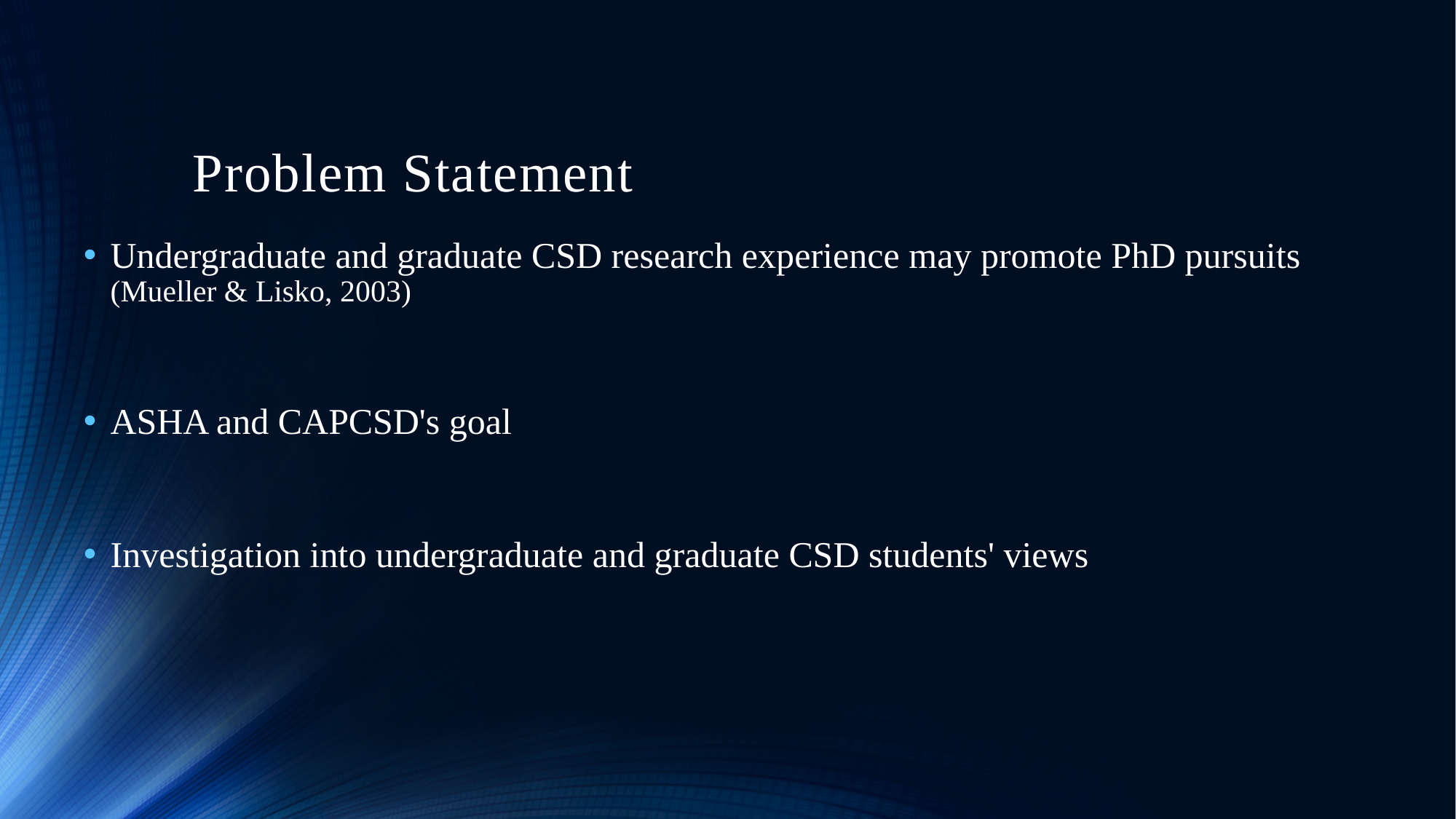

# Problem Statement
Undergraduate and graduate CSD research experience may promote PhD pursuits (Mueller & Lisko, 2003)

ASHA and CAPCSD's goal

Investigation into undergraduate and graduate CSD students' views